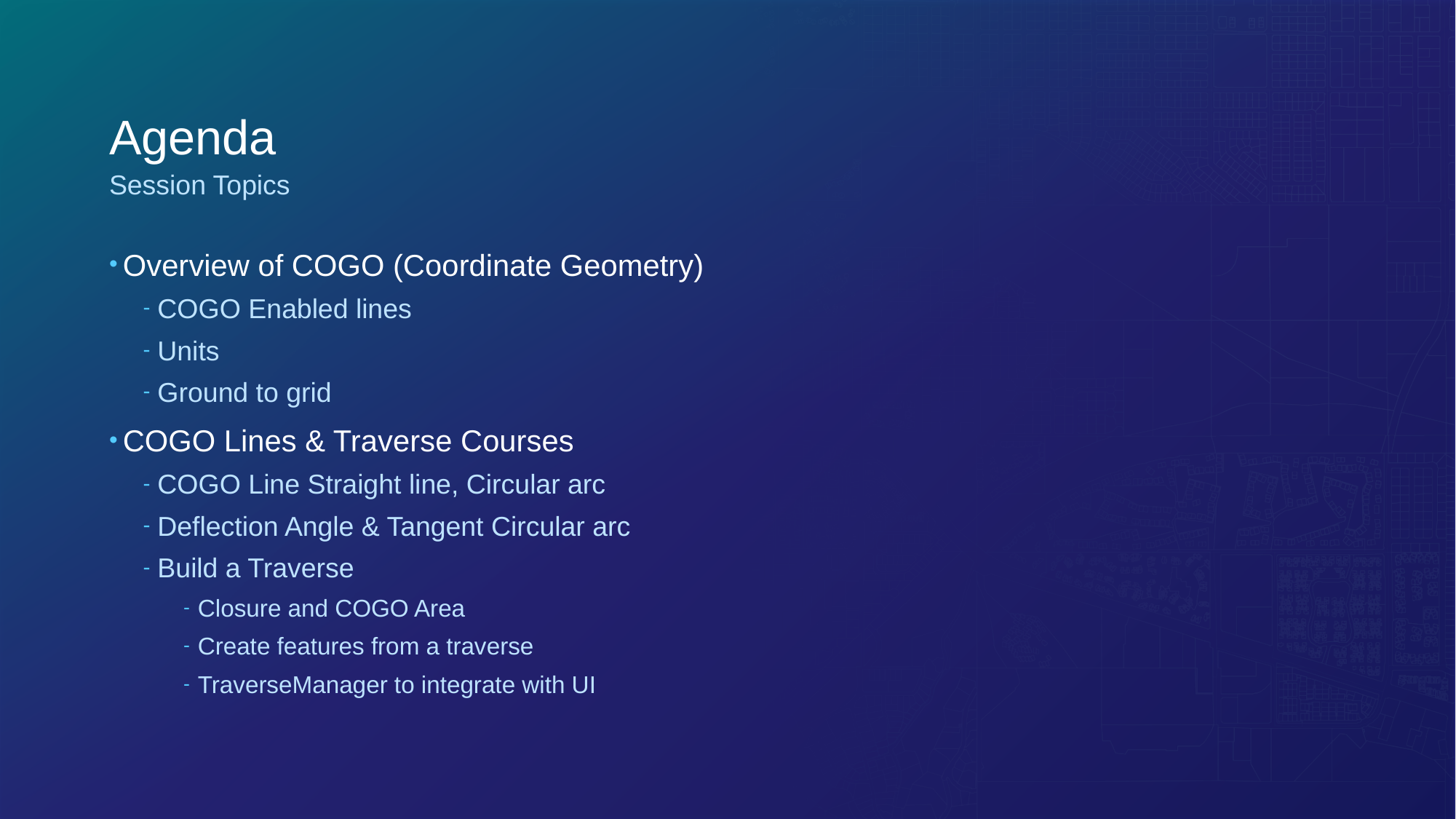

# Agenda
Session Topics
Overview of COGO (Coordinate Geometry)
COGO Enabled lines
Units
Ground to grid
COGO Lines & Traverse Courses
COGO Line Straight line, Circular arc
Deflection Angle & Tangent Circular arc
Build a Traverse
Closure and COGO Area
Create features from a traverse
TraverseManager to integrate with UI